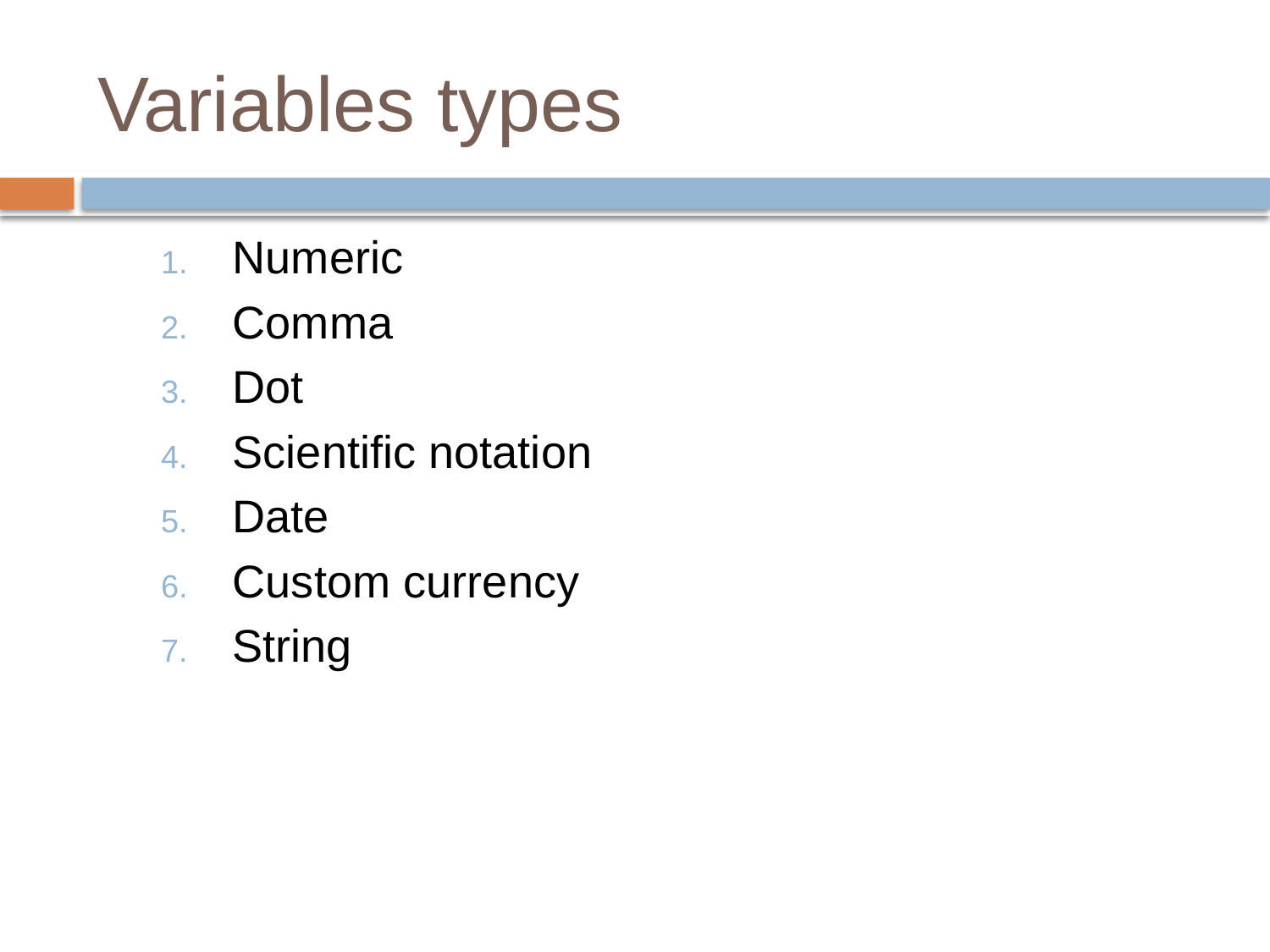

# Variables types
Numeric
Comma
Dot
Scientific notation
Date
Custom currency
String